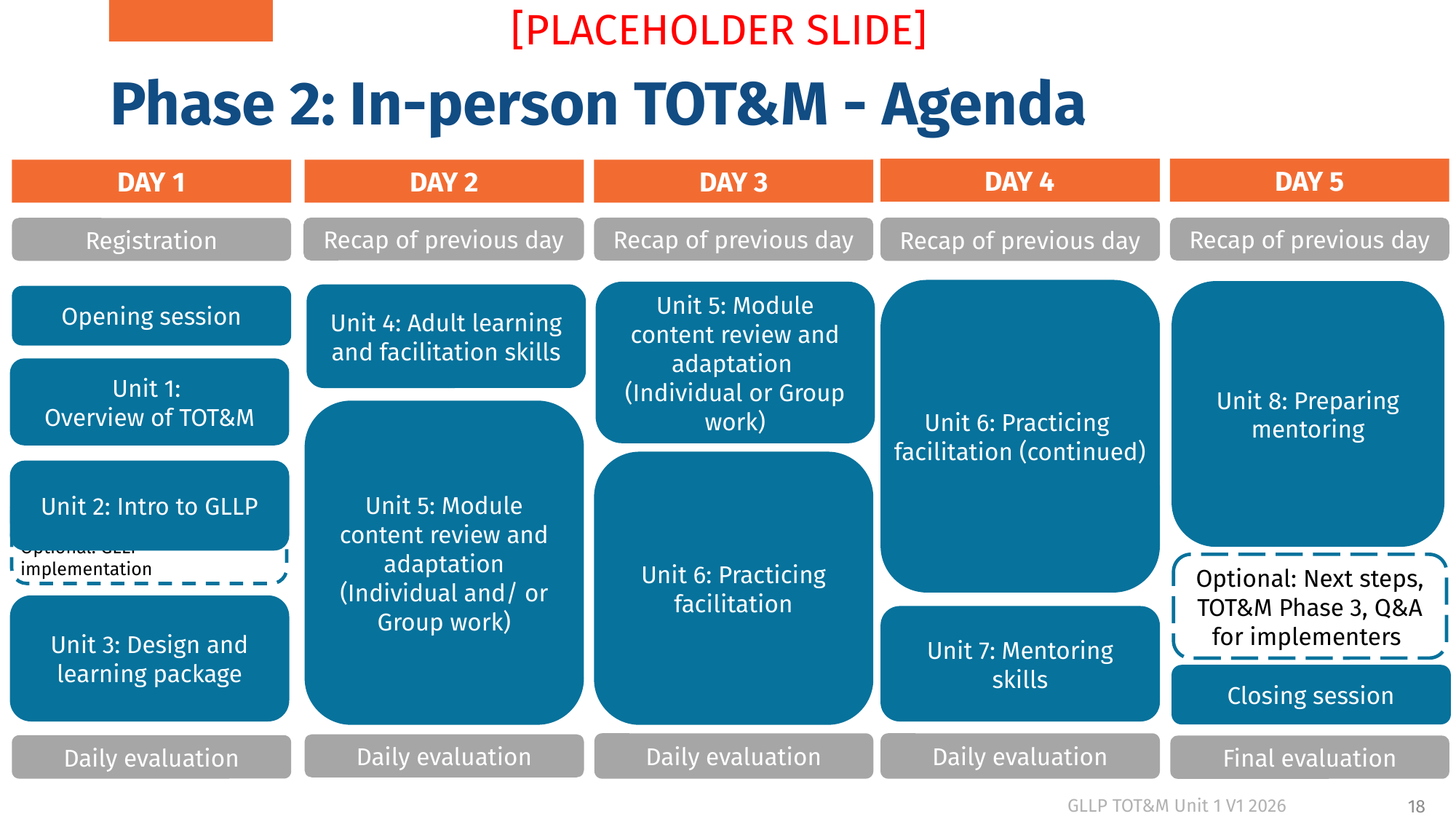

[PLACEHOLDER SLIDE]
# Phase 2: In-person TOT&M - Agenda
DAY 4
DAY 5
DAY 1
DAY 2
DAY 3
Recap of previous day
Recap of previous day
Recap of previous day
Unit 7: Mentoring skills
Recap of previous day
Registration
Unit 6: Practicing
facilitation (continued)
Unit 8: Preparing mentoring
Unit 5: Module content review and adaptation
(Individual or Group work)
Unit 4: Adult learning and facilitation skills
Opening session
Unit 1:
Overview of TOT&M
Unit 5: Module content review and adaptation (Individual and/ or Group work)
Unit 6: Practicing facilitation
Unit 2: Intro to GLLP
Optional: GLLP implementation
Optional: Next steps, TOT&M Phase 3, Q&A for implementers
Unit 3: Design and learning package
Closing session

Daily evaluation
Daily evaluation
Daily evaluation
Daily evaluation
Final evaluation

18
GLLP TOT&M Unit 1 V1 2026